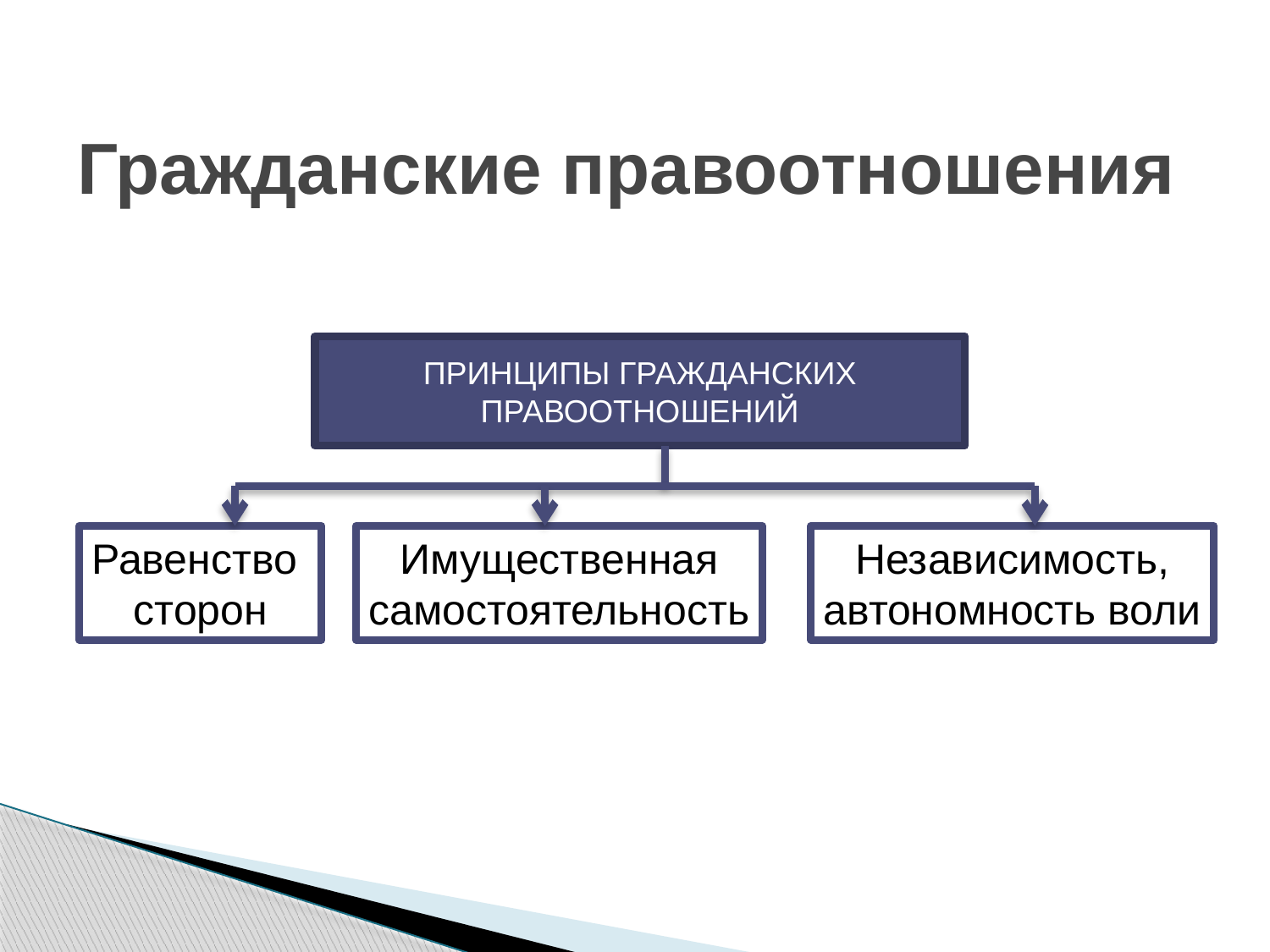

# Гражданские правоотношения
ПРИНЦИПЫ ГРАЖДАНСКИХ ПРАВООТНОШЕНИЙ
Равенство
сторон
Имущественная
самостоятельность
Независимость,
автономность воли